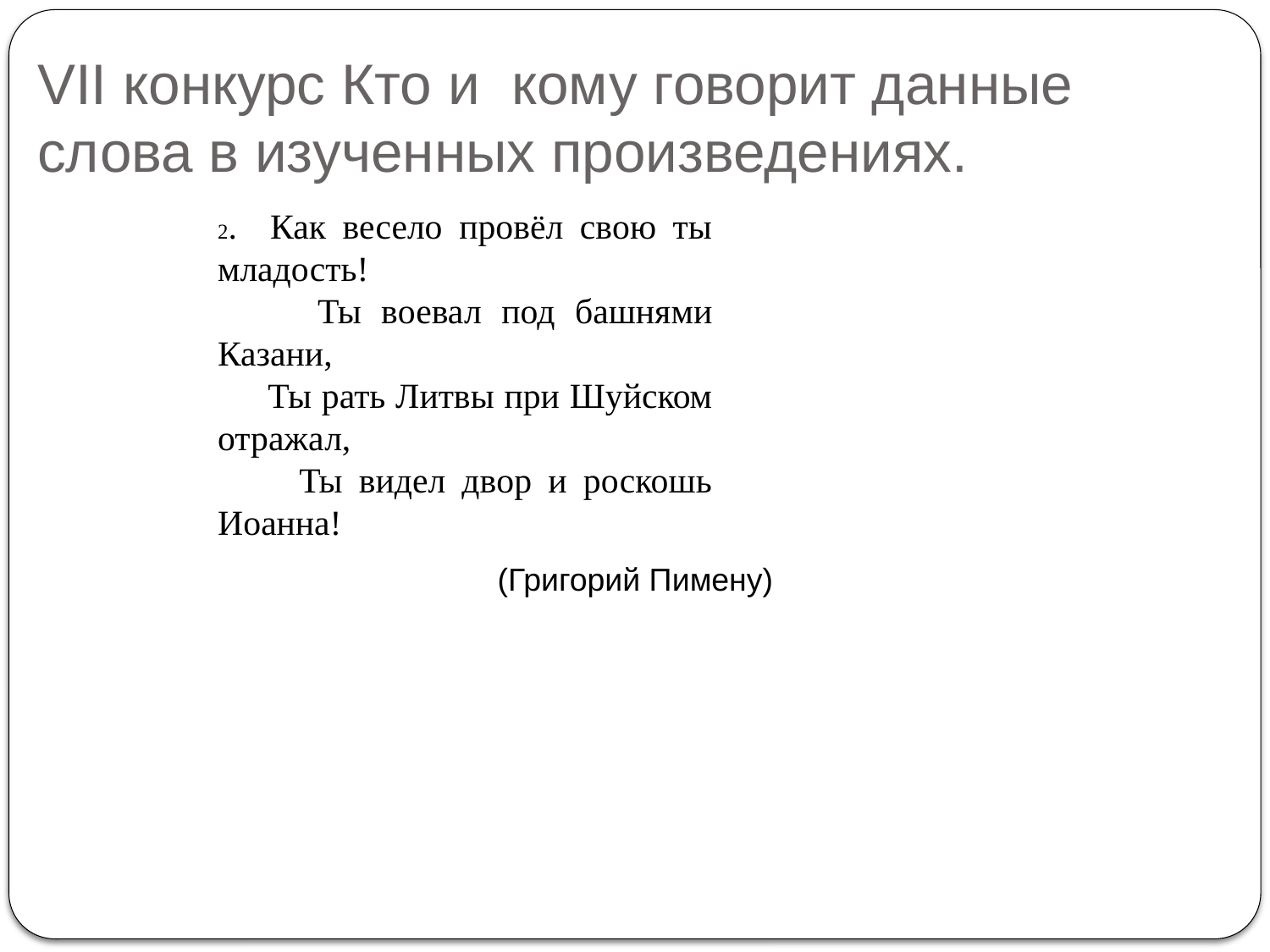

# VII конкурс Кто и  кому говорит данные слова в изученных произведениях.
2.  Как весело провёл свою ты младость!
     Ты воевал под башнями Казани,
     Ты рать Литвы при Шуйском отражал,
     Ты видел двор и роскошь Иоанна!
 (Григорий Пимену)